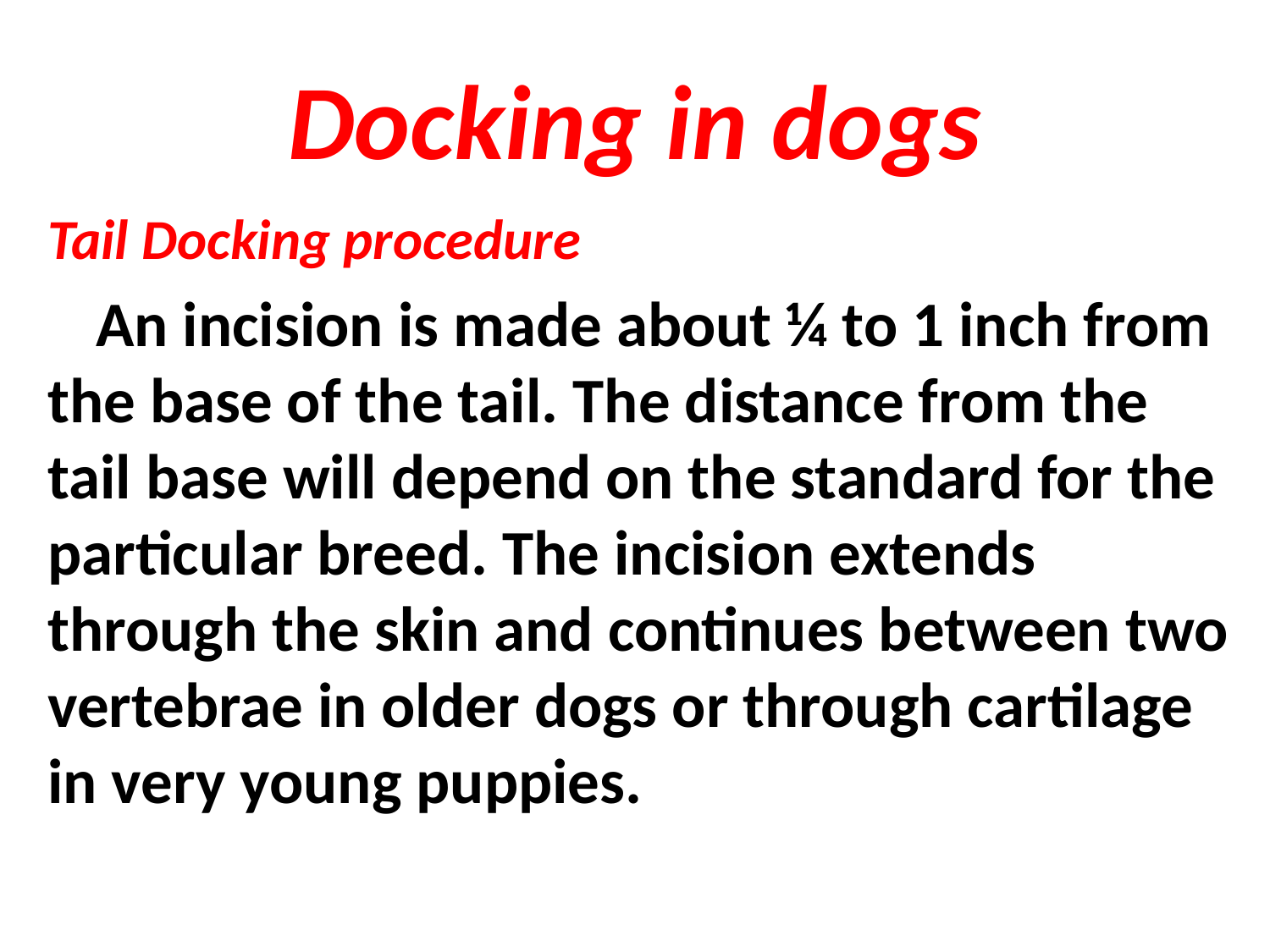

# Docking in dogs
Tail Docking procedure
    An incision is made about ¼ to 1 inch from the base of the tail. The distance from the tail base will depend on the standard for the particular breed. The incision extends through the skin and continues between two vertebrae in older dogs or through cartilage in very young puppies.